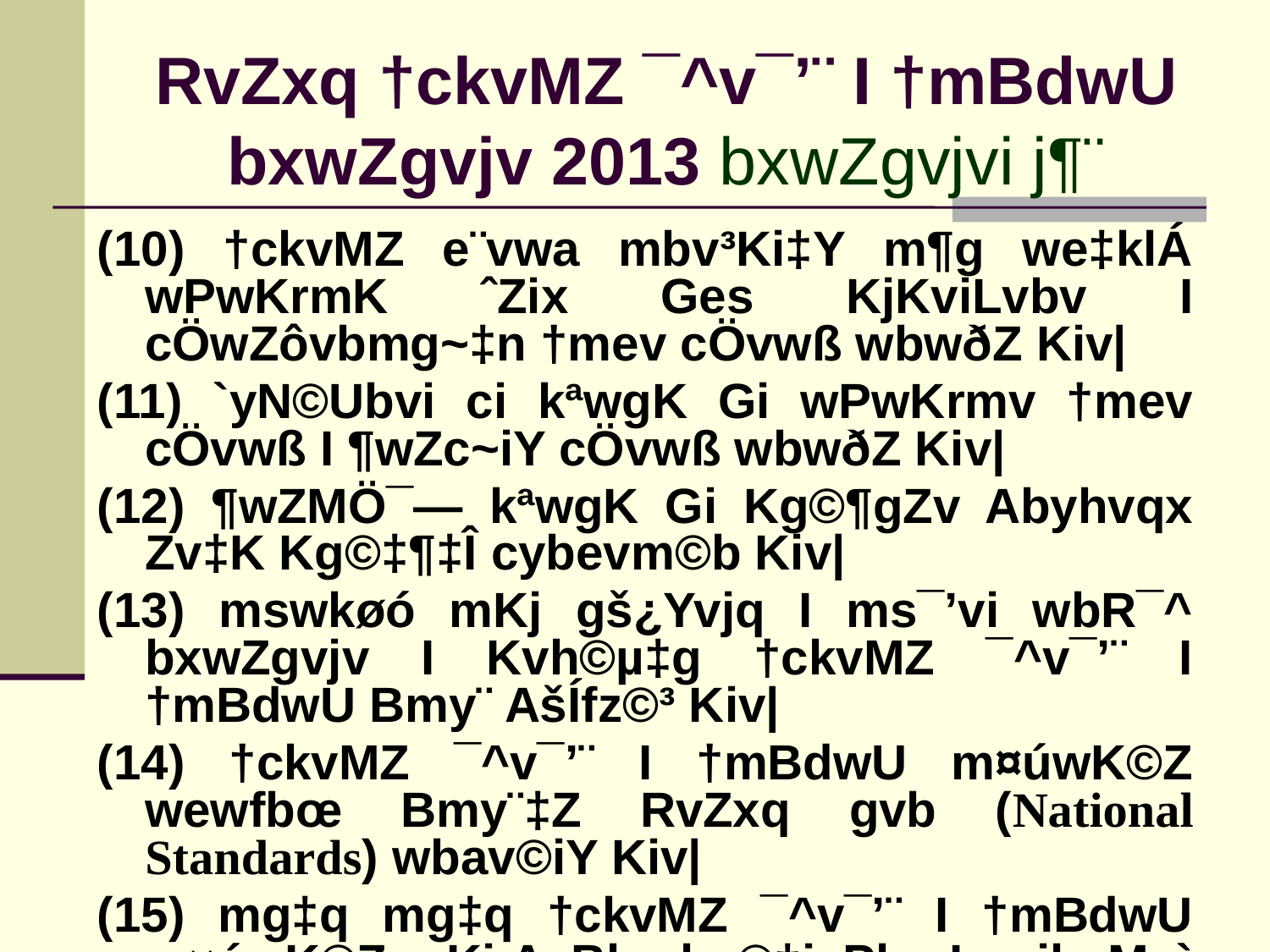

# RvZxq †ckvMZ ¯^v¯’¨ I †mBdwU bxwZgvjv 2013 bxwZgvjvi j¶¨
(10) †ckvMZ e¨vwa mbv³Ki‡Y m¶g we‡klÁ wPwKrmK ˆZix Ges KjKviLvbv I cÖwZôvbmg~‡n †mev cÖvwß wbwðZ Kiv|
(11) `yN©Ubvi ci kªwgK Gi wPwKrmv †mev cÖvwß I ¶wZc~iY cÖvwß wbwðZ Kiv|
(12) ¶wZMÖ¯— kªwgK Gi Kg©¶gZv Abyhvqx Zv‡K Kg©‡¶‡Î cybevm©b Kiv|
(13) mswkøó mKj gš¿Yvjq I ms¯’vi wbR¯^ bxwZgvjv I Kvh©µ‡g †ckvMZ ¯^v¯’¨ I †mBdwU Bmy¨ AšÍfz©³ Kiv|
(14) †ckvMZ ¯^v¯’¨ I †mBdwU m¤úwK©Z wewfbœ Bmy¨‡Z RvZxq gvb (National Standards) wbav©iY Kiv|
(15) mg‡q mg‡q †ckvMZ ¯^v¯’¨ I †mBdwU m¤úwK©Z mKj AvBb chv©‡jvPbv I nvjbvMv` Kiv|